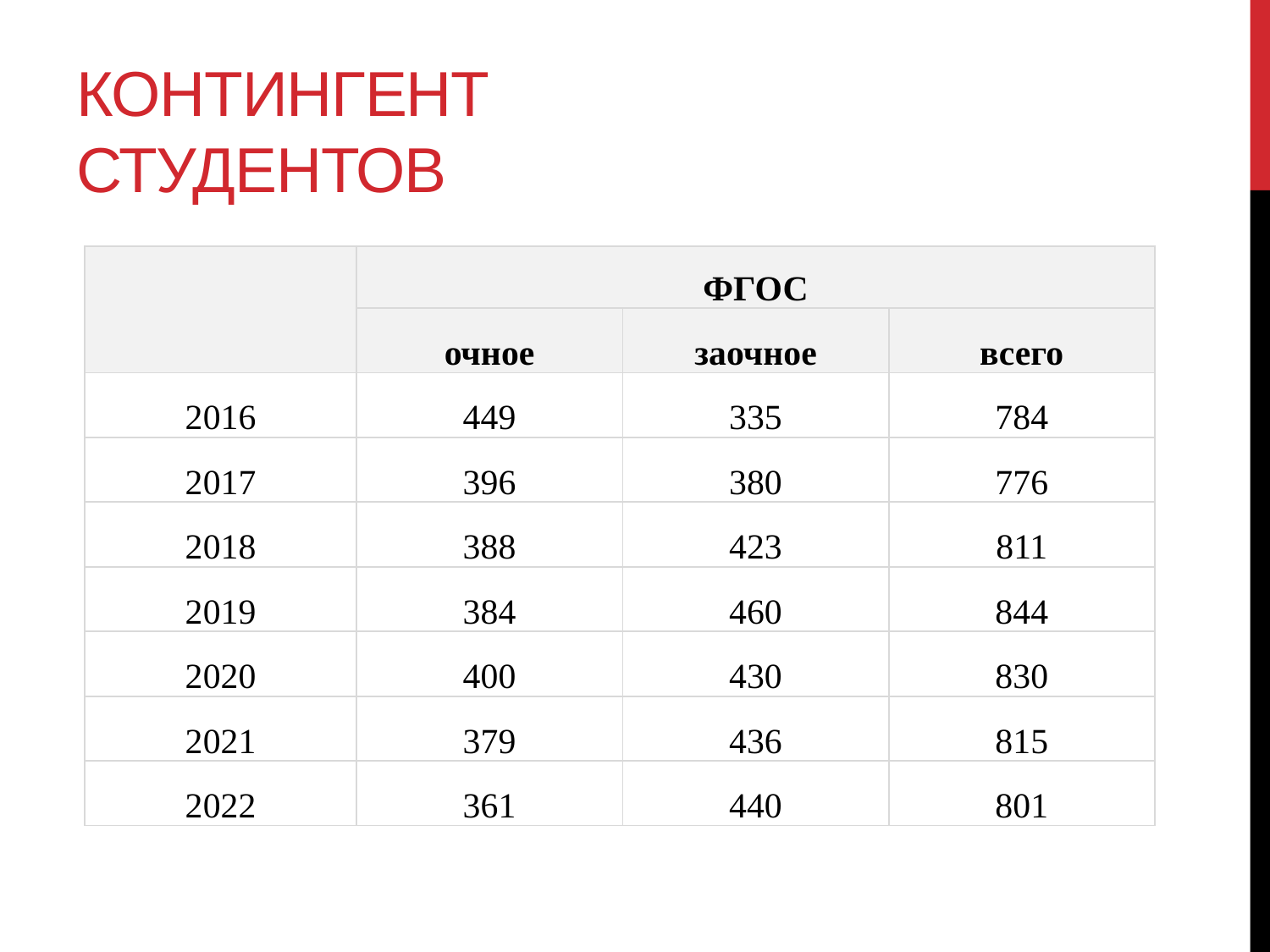

# Контингент студентов
|  | ФГОС |  |  |
| --- | --- | --- | --- |
|  | очное | заочное | всего |
| 2016 | 449 | 335 | 784 |
| 2017 | 396 | 380 | 776 |
| 2018 | 388 | 423 | 811 |
| 2019 | 384 | 460 | 844 |
| 2020 | 400 | 430 | 830 |
| 2021 | 379 | 436 | 815 |
| 2022 | 361 | 440 | 801 |